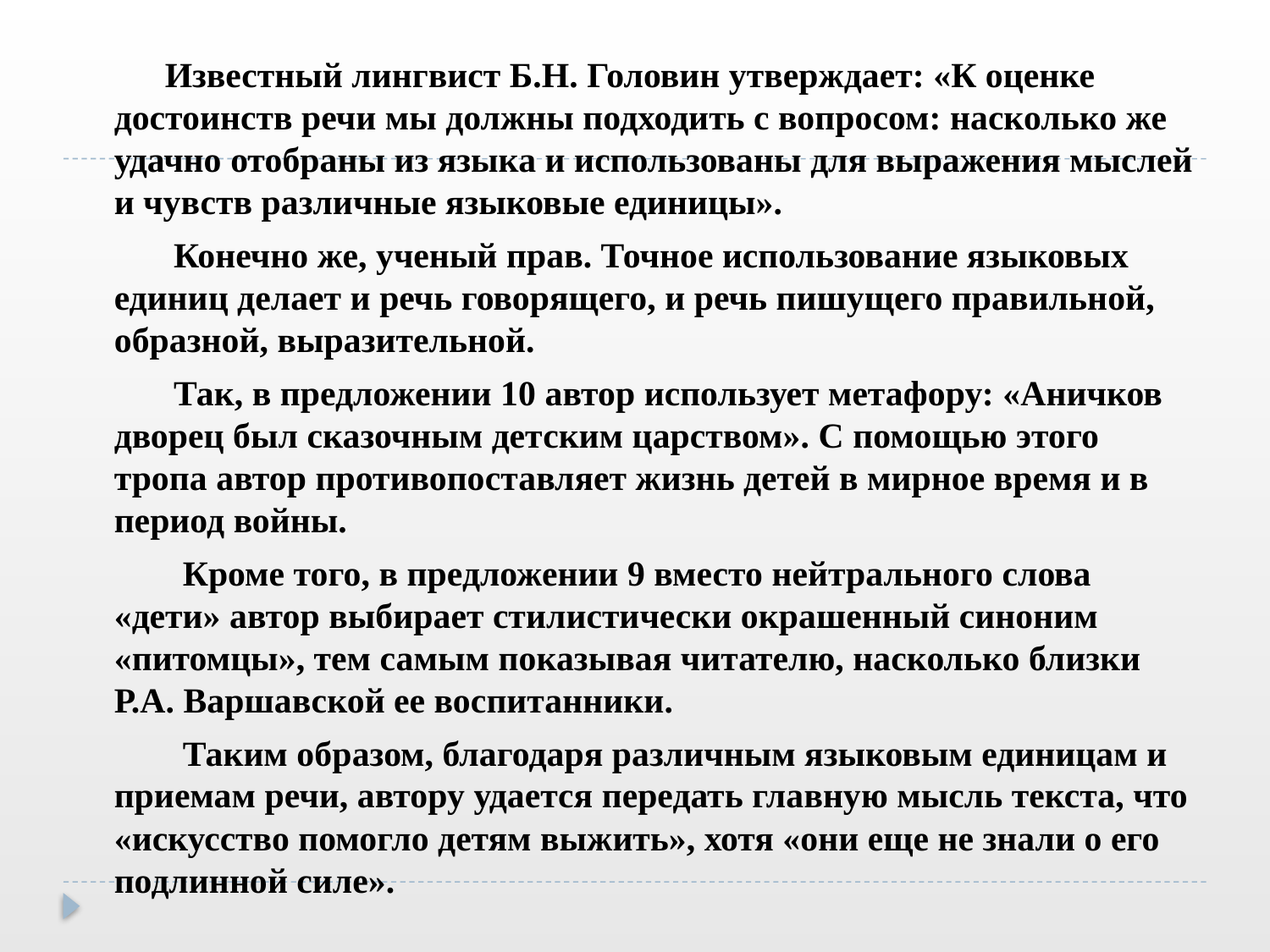

Известный лингвист Б.Н. Головин утверждает: «К оценке достоинств речи мы должны подходить с вопросом: насколько же удачно отобраны из языка и использованы для выражения мыслей и чувств различные языковые единицы».
           Конечно же, ученый прав. Точное использование языковых единиц делает и речь говорящего, и речь пишущего правильной, образной, выразительной.
           Так, в предложении 10 автор использует метафору: «Аничков дворец был сказочным детским царством». С помощью этого тропа автор противопоставляет жизнь детей в мирное время и в период войны.
            Кроме того, в предложении 9 вместо нейтрального слова «дети» автор выбирает стилистически окрашенный синоним «питомцы», тем самым показывая читателю, насколько близки Р.А. Варшавской ее воспитанники.
            Таким образом, благодаря различным языковым единицам и приемам речи, автору удается передать главную мысль текста, что «искусство помогло детям выжить», хотя «они еще не знали о его подлинной силе».